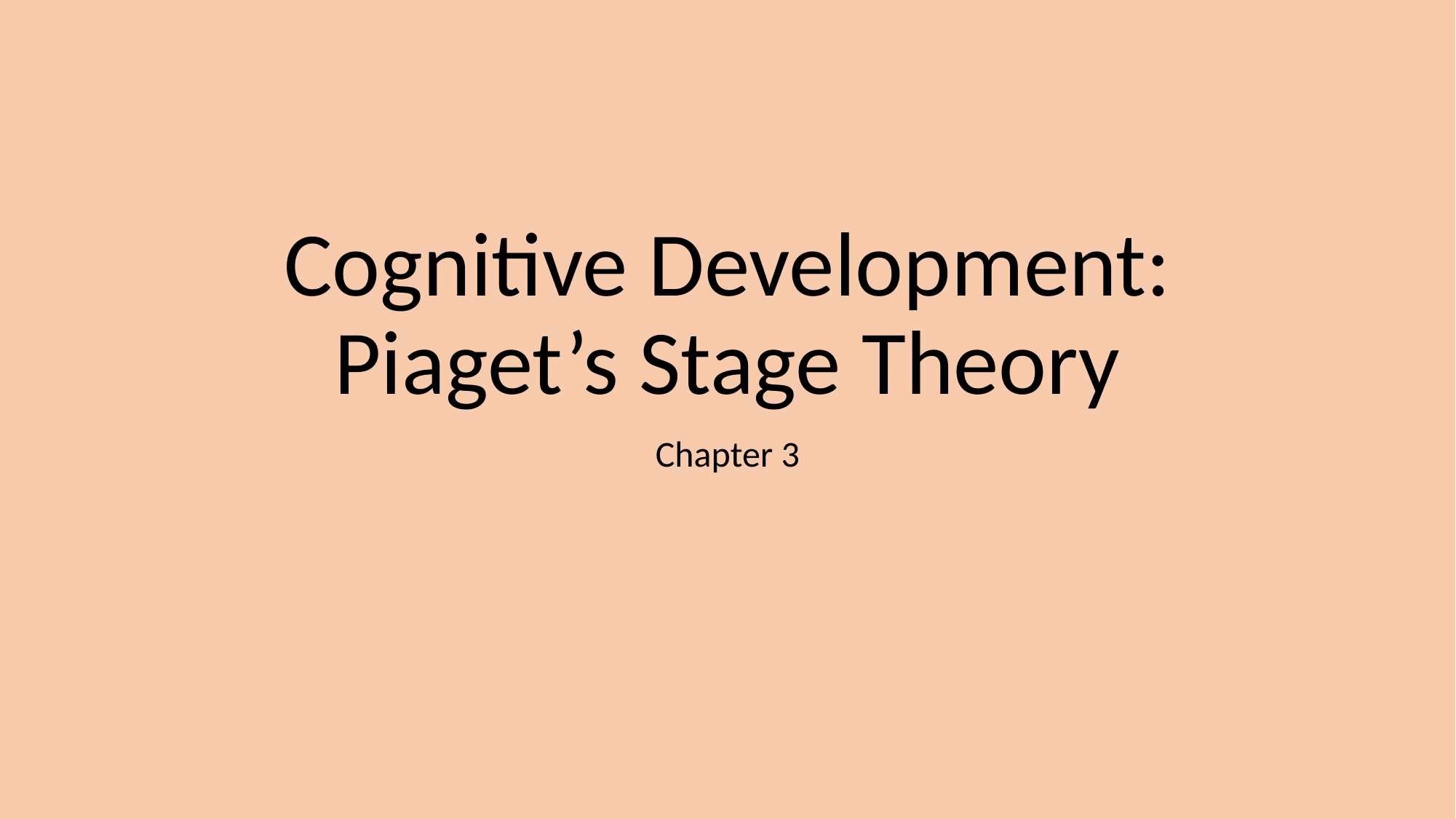

# Cognitive Development: Piaget’s Stage Theory
Chapter 3